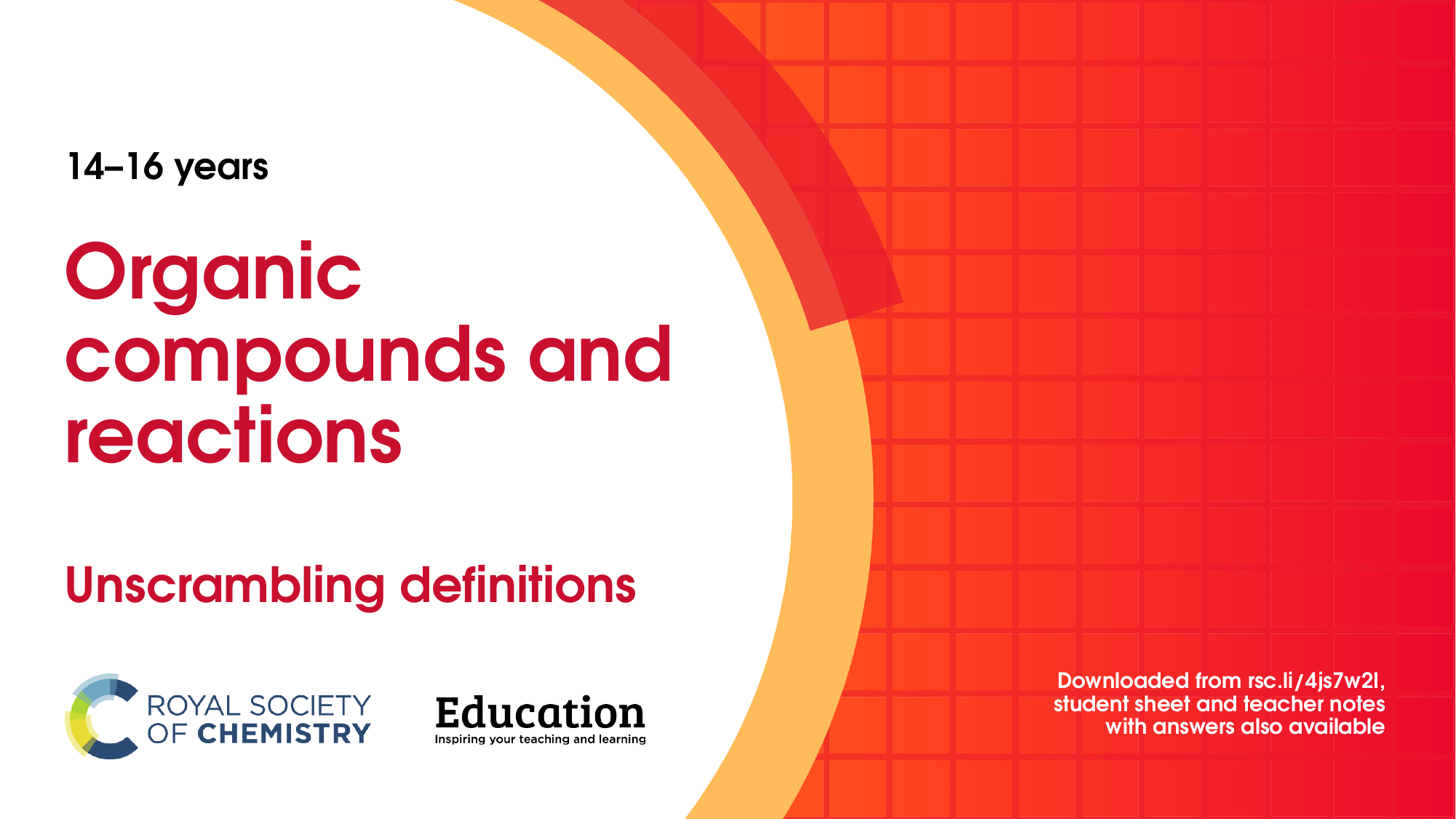

# 14–16 years
Organic compounds and reactions

Unscrambling definitions